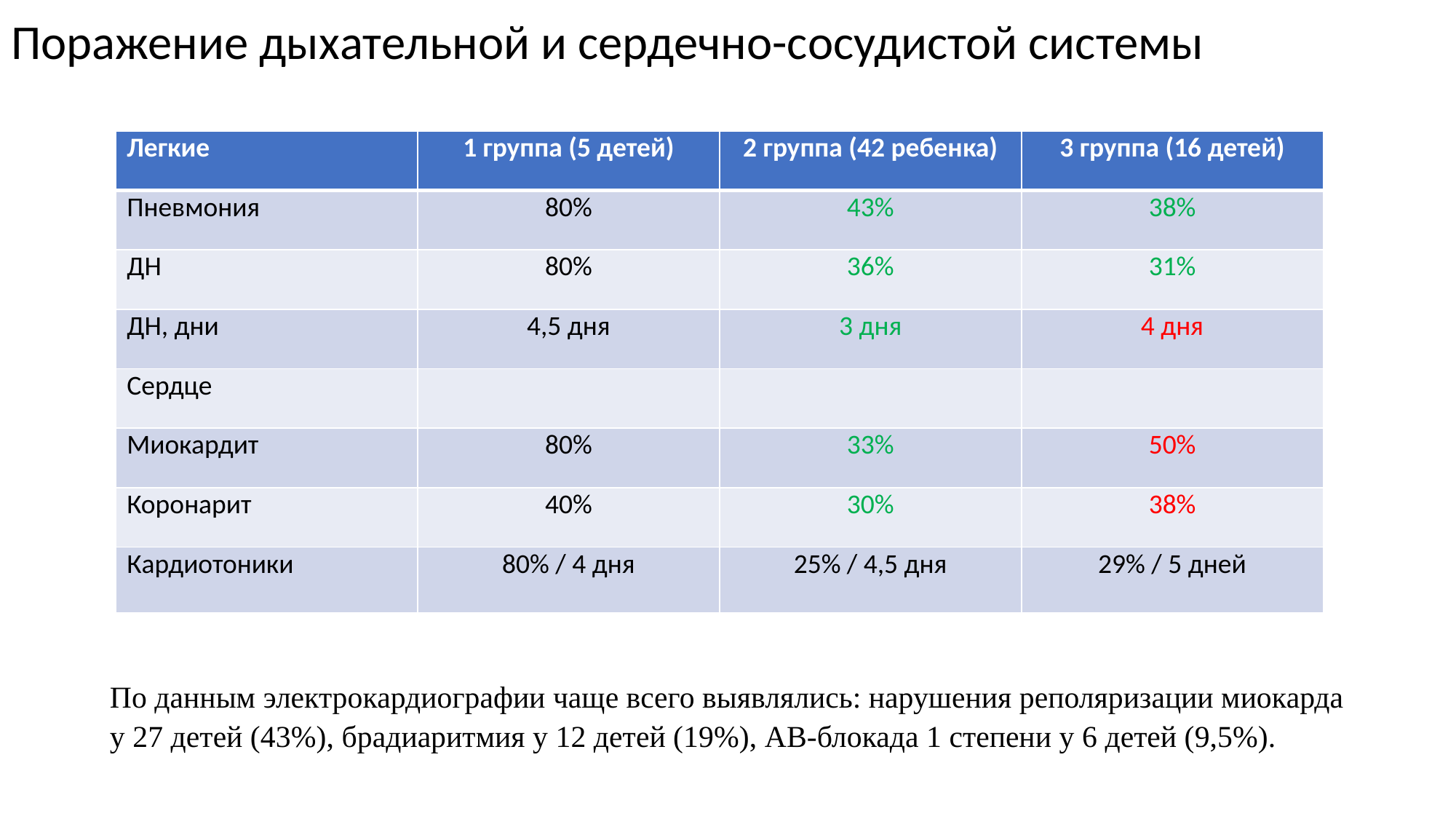

# Поражение дыхательной и сердечно-сосудистой системы
| Легкие | 1 группа (5 детей) | 2 группа (42 ребенка) | 3 группа (16 детей) |
| --- | --- | --- | --- |
| Пневмония | 80% | 43% | 38% |
| ДН | 80% | 36% | 31% |
| ДН, дни | 4,5 дня | 3 дня | 4 дня |
| Сердце |  |  |  |
| Миокардит | 80% | 33% | 50% |
| Коронарит | 40% | 30% | 38% |
| Кардиотоники | 80% / 4 дня | 25% / 4,5 дня | 29% / 5 дней |
По данным электрокардиографии чаще всего выявлялись: нарушения реполяризации миокарда у 27 детей (43%), брадиаритмия у 12 детей (19%), АВ-блокада 1 степени у 6 детей (9,5%).